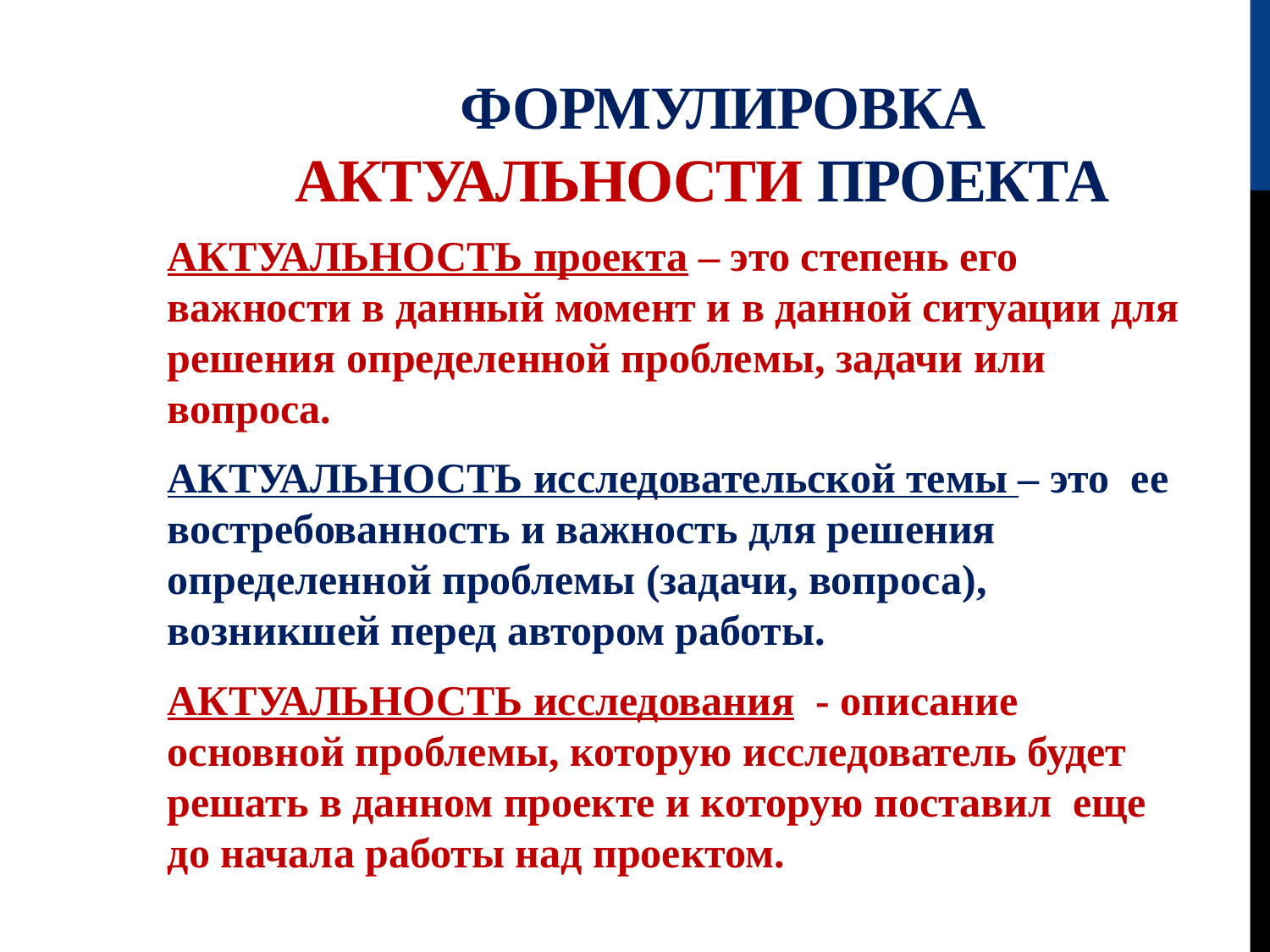

# Формулировка актуальности проекта
АКТУАЛЬНОСТЬ проекта – это степень его важности в данный момент и в данной ситуации для решения определенной проблемы, задачи или вопроса.
АКТУАЛЬНОСТЬ исследовательской темы – это  ее востребованность и важность для решения определенной проблемы (задачи, вопроса), возникшей перед автором работы.
АКТУАЛЬНОСТЬ исследования  - описание основной проблемы, которую исследователь будет решать в данном проекте и которую поставил  еще до начала работы над проектом.